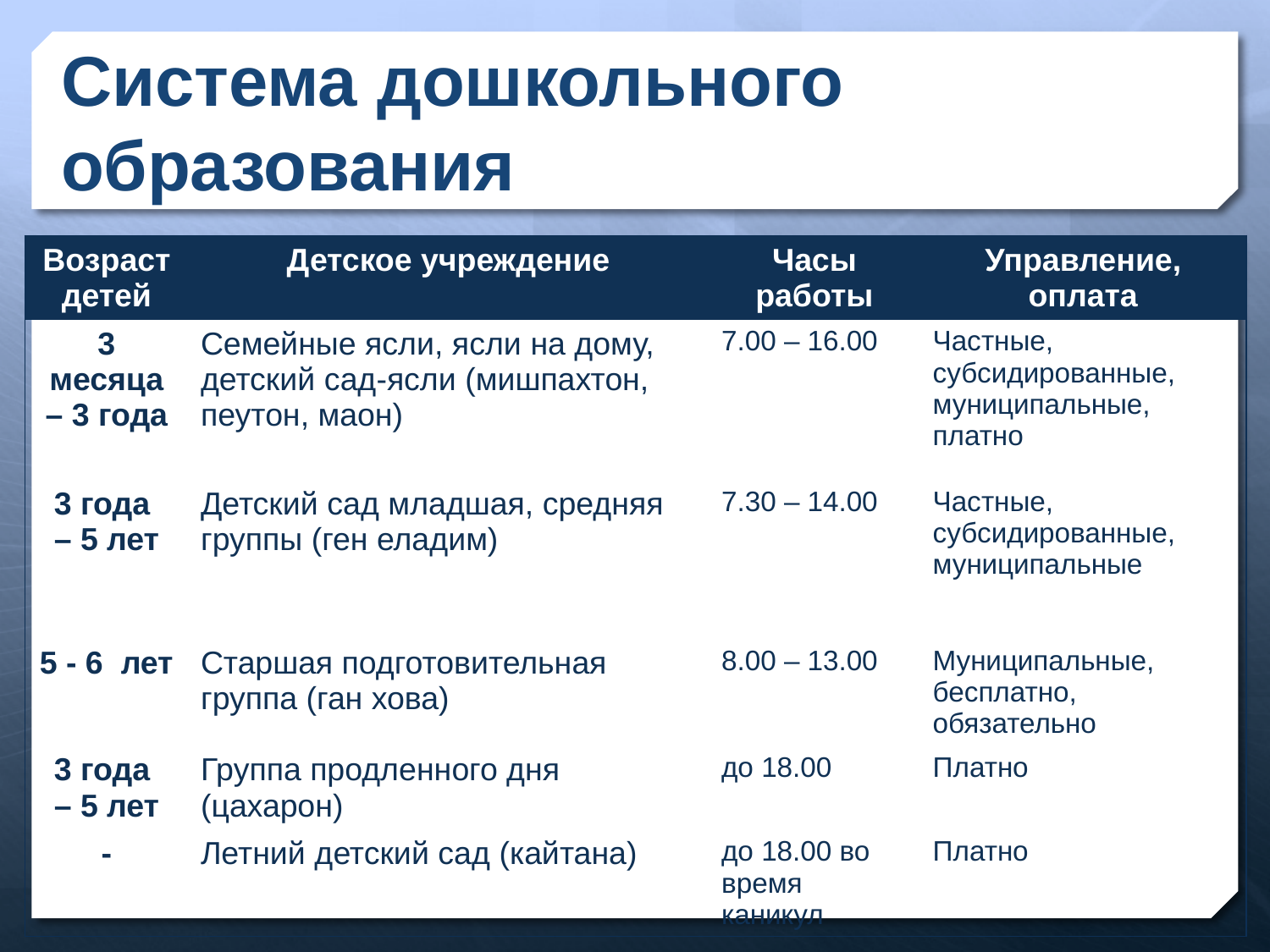

# Система дошкольного образования
| Возраст детей | Детское учреждение | Часы работы | Управление, оплата |
| --- | --- | --- | --- |
| 3 месяца – 3 года | Семейные ясли, ясли на дому, детский сад-ясли (мишпахтон, пеутон, маон) | 7.00 – 16.00 | Частные, субсидированные, муниципальные, платно |
| 3 года – 5 лет | Детский сад младшая, средняя группы (ген еладим) | 7.30 – 14.00 | Частные, субсидированные, муниципальные |
| 5 - 6 лет | Старшая подготовительная группа (ган хова) | 8.00 – 13.00 | Муниципальные, бесплатно, обязательно |
| 3 года – 5 лет | Группа продленного дня (цахарон) | до 18.00 | Платно |
| - | Летний детский сад (кайтана) | до 18.00 во время каникул | Платно |